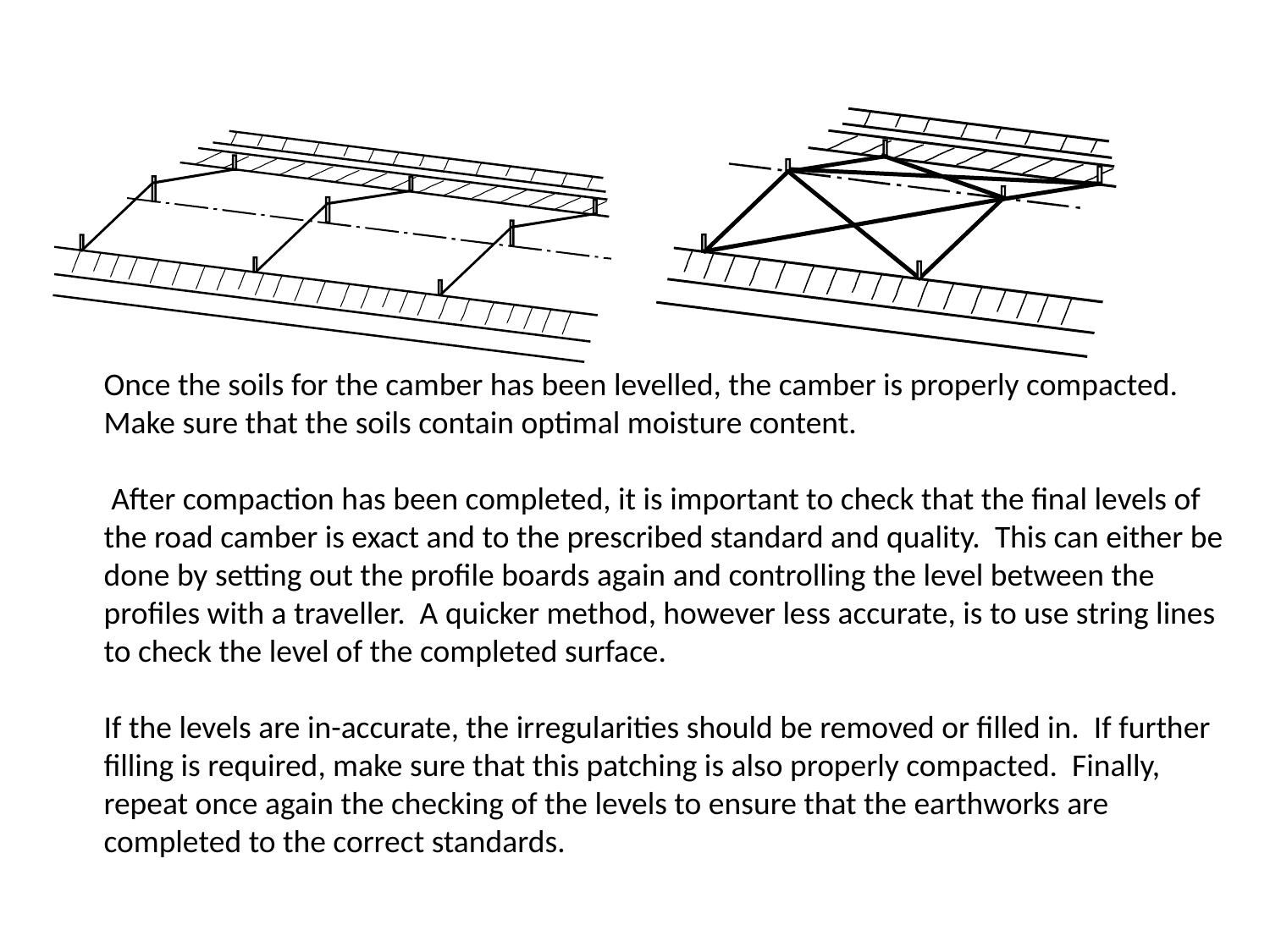

Once the soils for the camber has been levelled, the camber is properly compacted. Make sure that the soils contain optimal moisture content.

 After compaction has been completed, it is important to check that the final levels of the road camber is exact and to the prescribed standard and quality.  This can either be done by setting out the profile boards again and controlling the level between the profiles with a traveller.  A quicker method, however less accurate, is to use string lines to check the level of the completed surface.

If the levels are in-accurate, the irregularities should be removed or filled in.  If further filling is required, make sure that this patching is also properly compacted.  Finally, repeat once again the checking of the levels to ensure that the earthworks are completed to the correct standards.